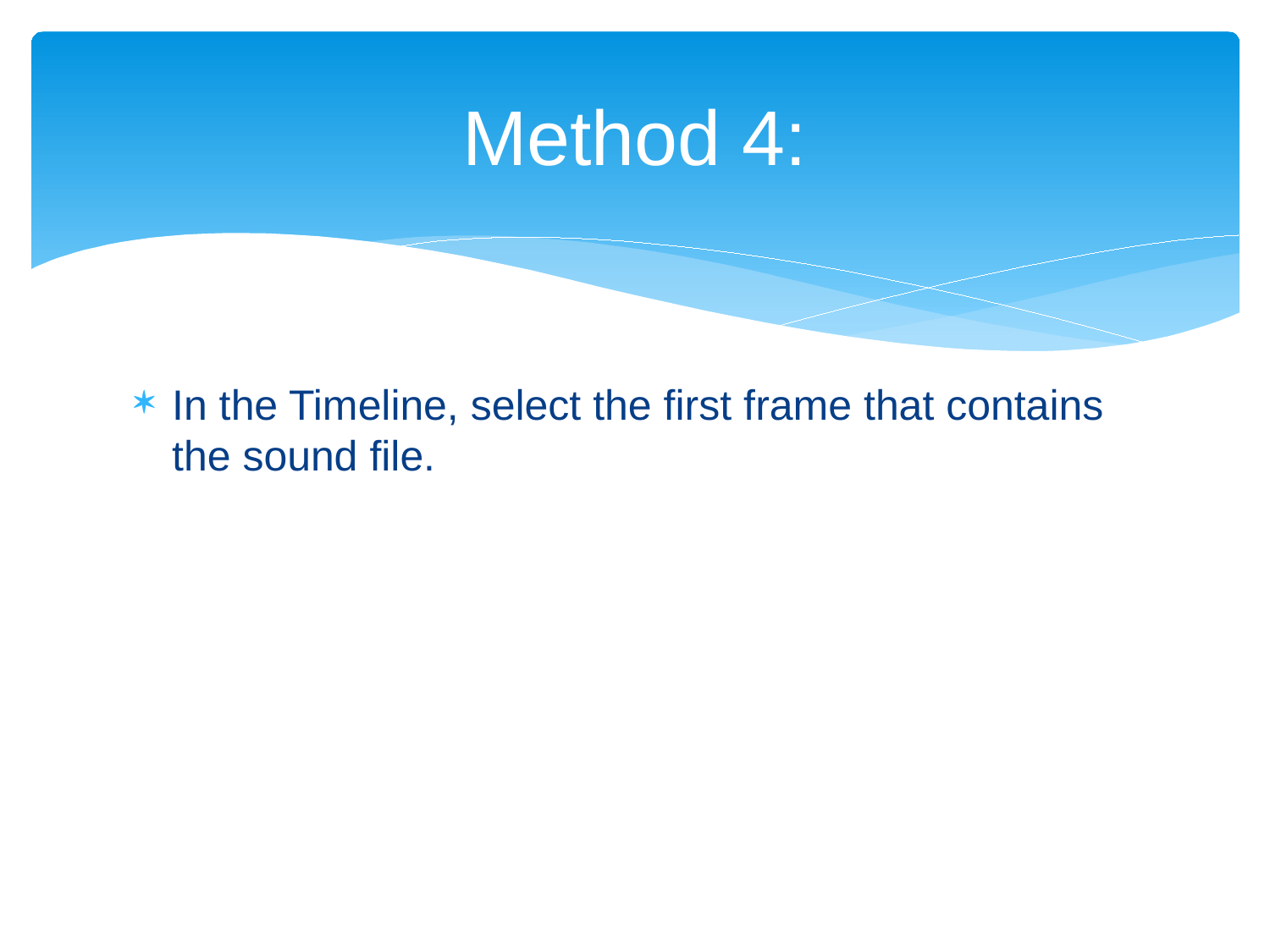

# Method 4:
In the Timeline, select the first frame that contains the sound file.